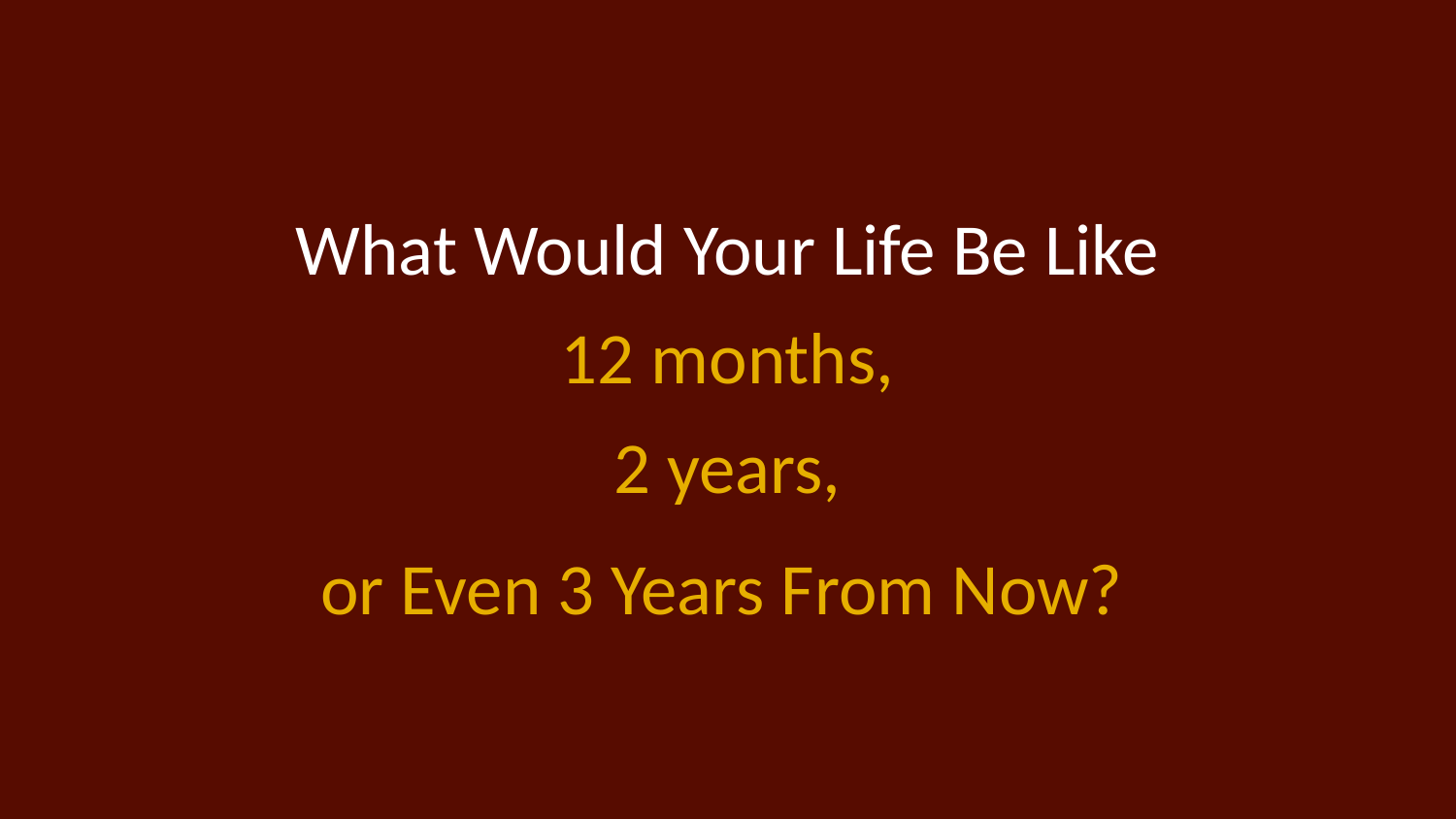

What Would Your Life Be Like
12 months,
2 years,
or Even 3 Years From Now?